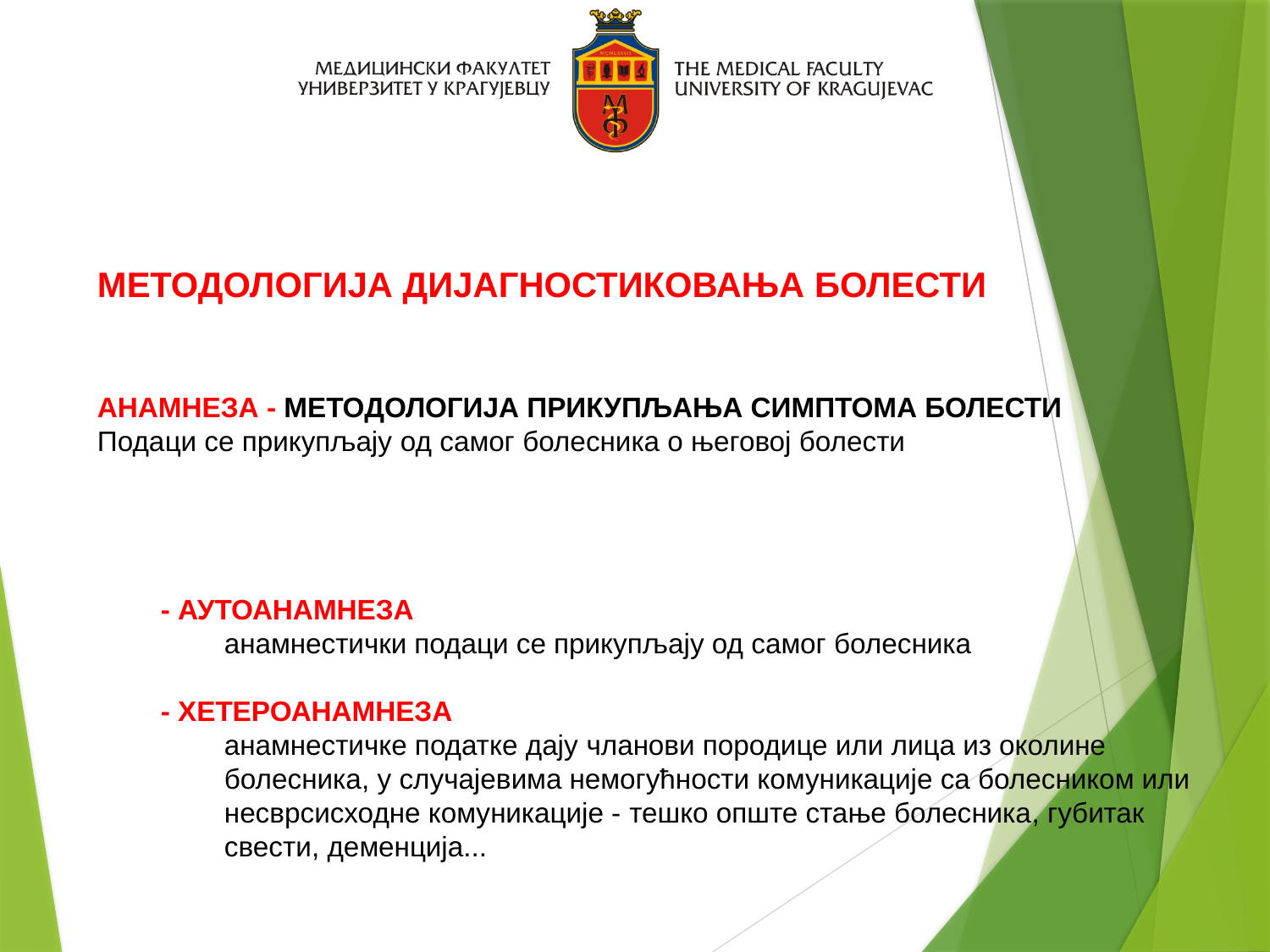

МЕТОДОЛОГИЈА ДИЈАГНОСТИКОВАЊА БОЛЕСТИ

АНАМНЕЗА - МЕТОДОЛОГИЈА ПРИКУПЉАЊА СИМПТОМА БОЛЕСТИ
Подаци се прикупљају од самог болесника о његовој болести

- АУТОАНАМНЕЗА
анамнестички подаци се прикупљају од самог болесника

- ХЕТЕРОАНАМНЕЗА
анамнестичке податке дају чланови породице или лица из околине болесника, у случајевима немогућности комуникације са болесником или несврсисходне комуникације - тешко опште стање болесника, губитак свести, деменција...